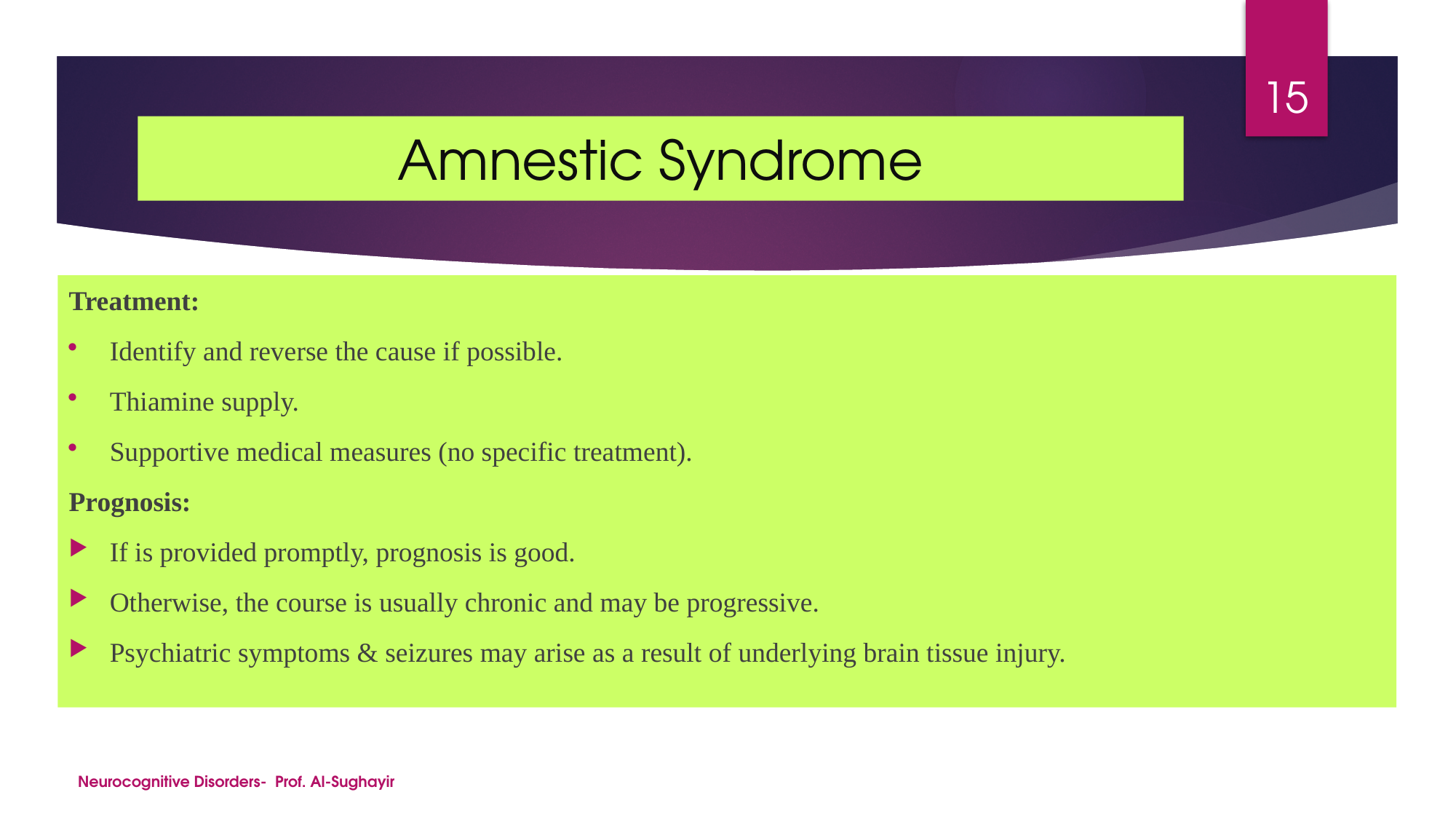

15
# Amnestic Syndrome
Treatment:
Identify and reverse the cause if possible.
Thiamine supply.
Supportive medical measures (no specific treatment).
Prognosis:
If is provided promptly, prognosis is good.
Otherwise, the course is usually chronic and may be progressive.
Psychiatric symptoms & seizures may arise as a result of underlying brain tissue injury.
Neurocognitive Disorders-  Prof. Al-Sughayir